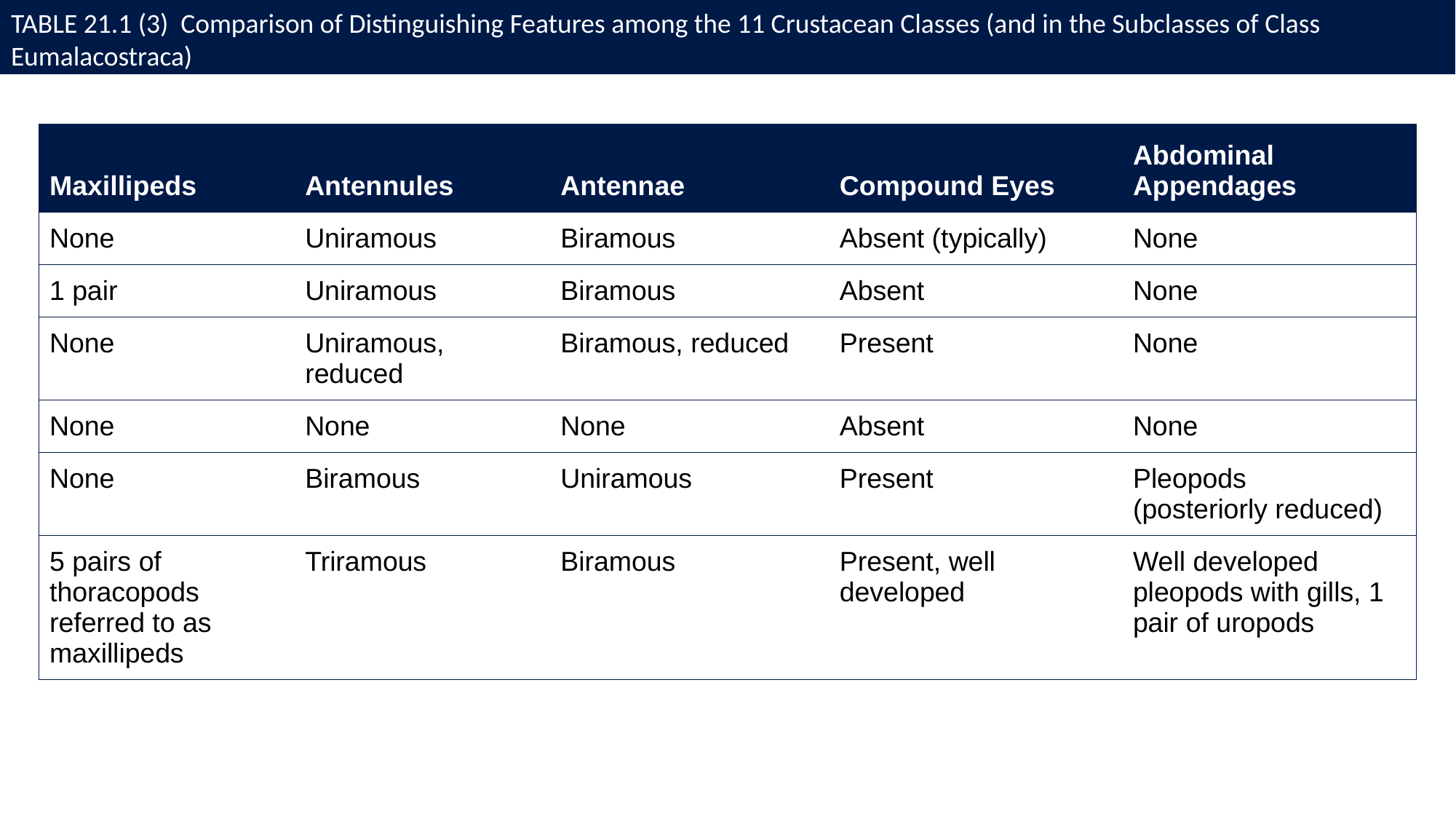

# TABLE 21.1 (3)  Comparison of Distinguishing Features among the 11 Crustacean Classes (and in the Subclasses of Class Eumalacostraca)
| Maxillipeds | Antennules | Antennae | Compound Eyes | Abdominal Appendages |
| --- | --- | --- | --- | --- |
| None | Uniramous | Biramous | Absent (typically) | None |
| 1 pair | Uniramous | Biramous | Absent | None |
| None | Uniramous, reduced | Biramous, reduced | Present | None |
| None | None | None | Absent | None |
| None | Biramous | Uniramous | Present | Pleopods (posteriorly reduced) |
| 5 pairs of thoracopods referred to as maxillipeds | Triramous | Biramous | Present, well developed | Well developed pleopods with gills, 1 pair of uropods |